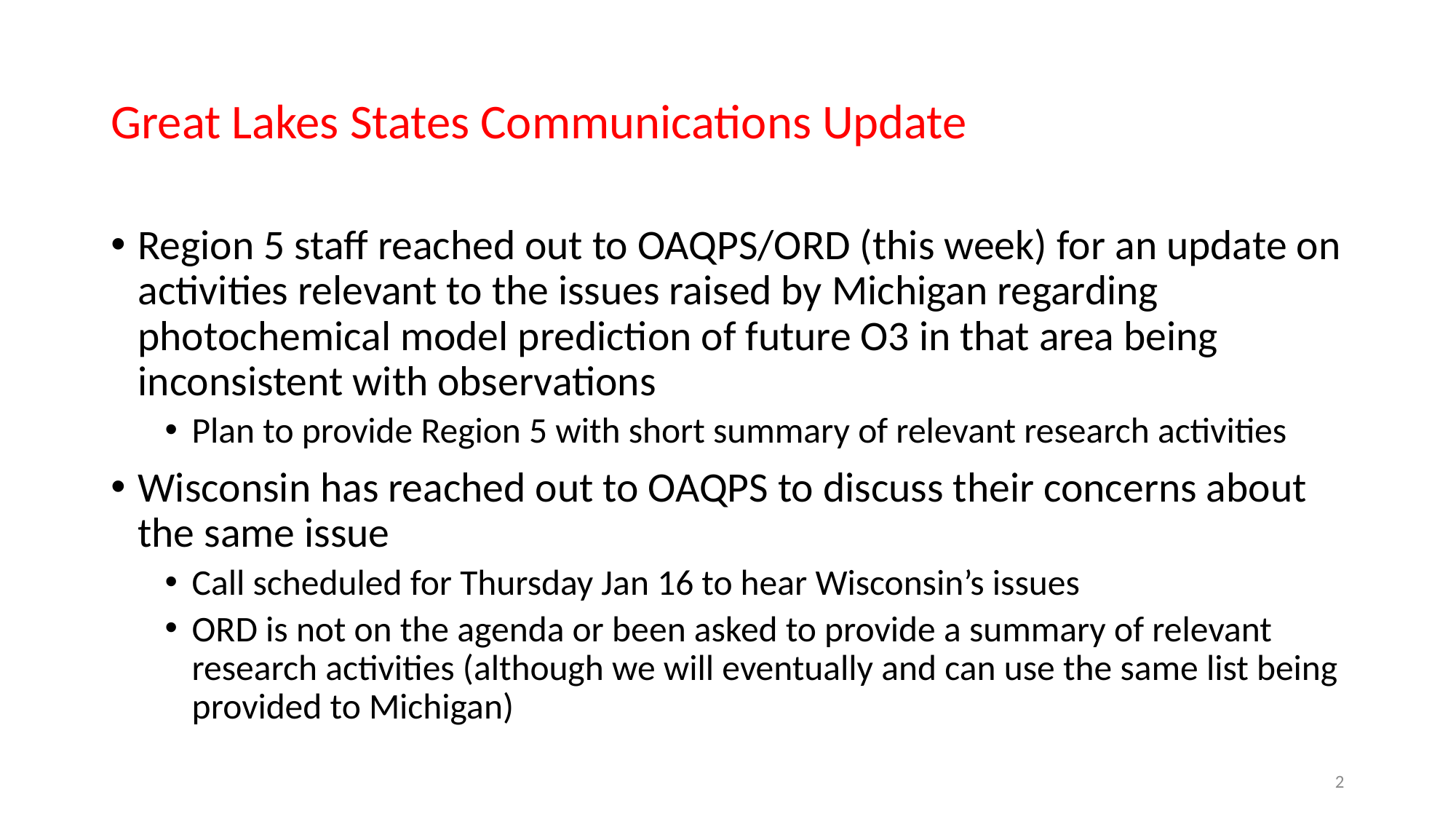

# Great Lakes States Communications Update
Region 5 staff reached out to OAQPS/ORD (this week) for an update on activities relevant to the issues raised by Michigan regarding photochemical model prediction of future O3 in that area being inconsistent with observations
Plan to provide Region 5 with short summary of relevant research activities
Wisconsin has reached out to OAQPS to discuss their concerns about the same issue
Call scheduled for Thursday Jan 16 to hear Wisconsin’s issues
ORD is not on the agenda or been asked to provide a summary of relevant research activities (although we will eventually and can use the same list being provided to Michigan)
2